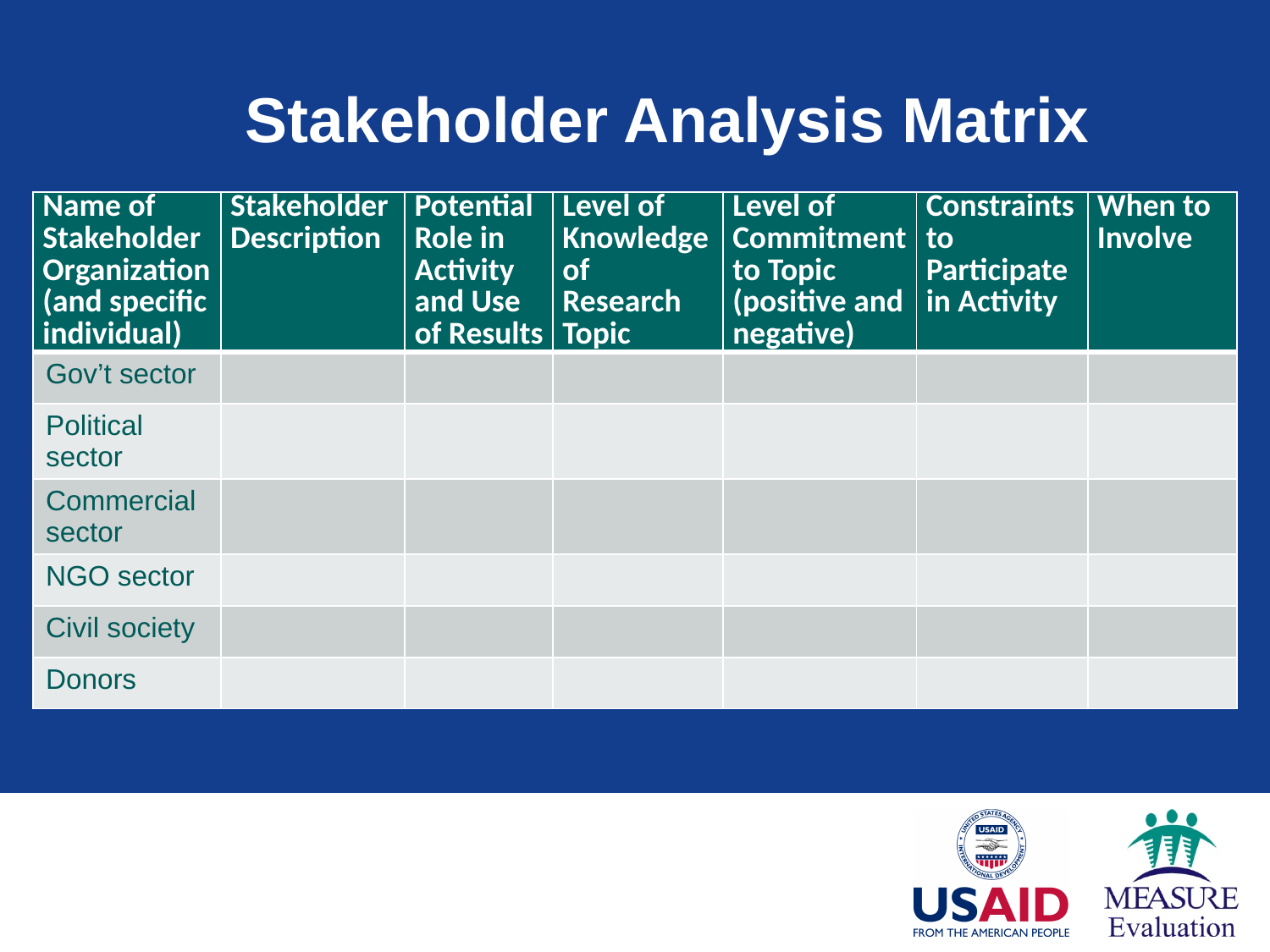

# Stakeholder Analysis Matrix
| Name of Stakeholder Organization (and specific individual) | Stakeholder Description | Potential Role in Activity and Use of Results | Level of Knowledge of Research Topic | Level of Commitment to Topic (positive and negative) | Constraints to Participate in Activity | When to Involve |
| --- | --- | --- | --- | --- | --- | --- |
| Gov’t sector |  |  |  |  |  |  |
| Political sector |  |  |  |  |  |  |
| Commercial sector |  |  |  |  |  |  |
| NGO sector |  |  |  |  |  |  |
| Civil society |  |  |  |  |  |  |
| Donors |  |  |  |  |  |  |